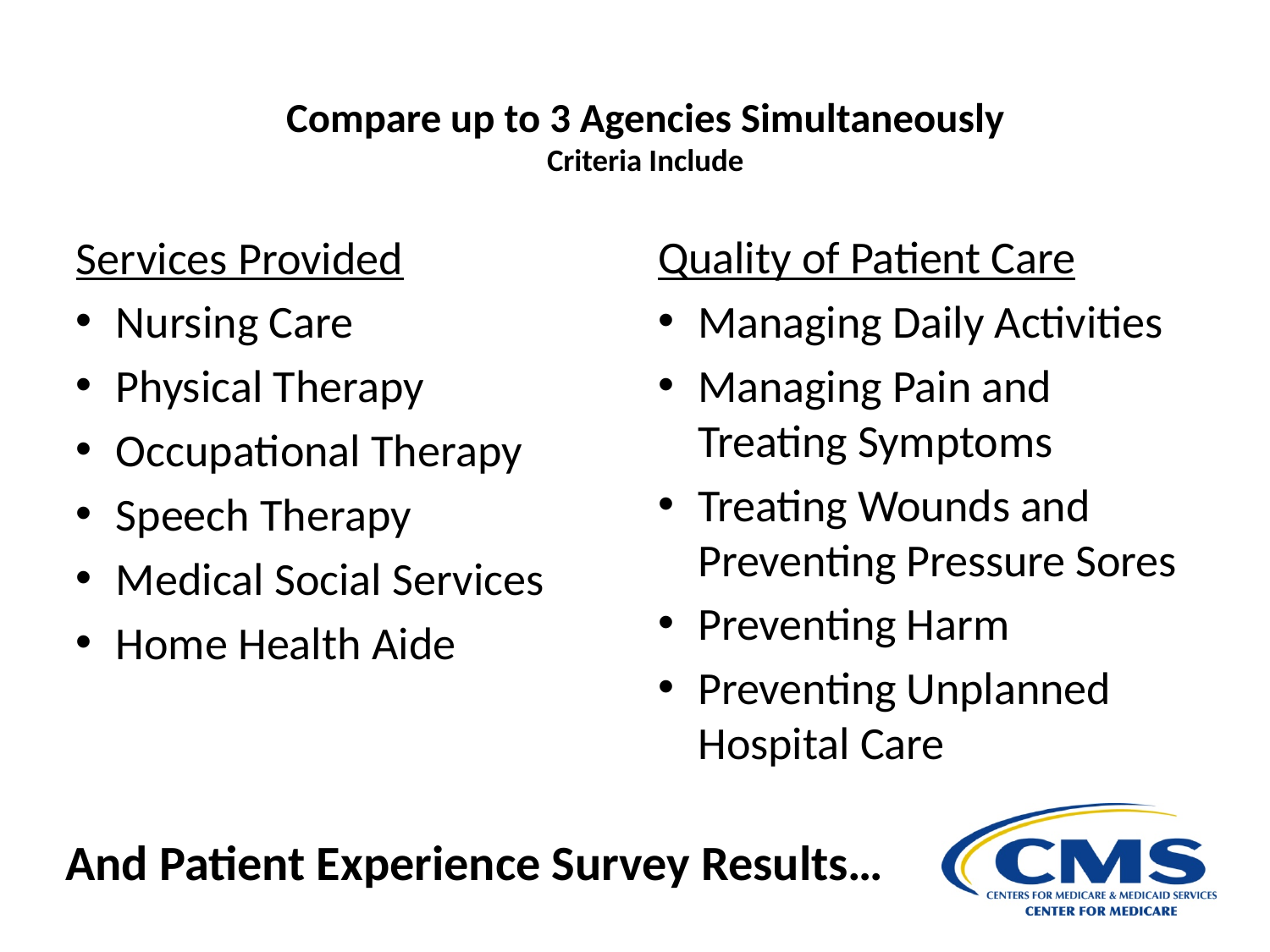

Compare up to 3 Agencies Simultaneously
Criteria Include
Services Provided
Nursing Care
Physical Therapy
Occupational Therapy
Speech Therapy
Medical Social Services
Home Health Aide
Quality of Patient Care
Managing Daily Activities
Managing Pain and Treating Symptoms
Treating Wounds and Preventing Pressure Sores
Preventing Harm
Preventing Unplanned Hospital Care

And Patient Experience Survey Results…